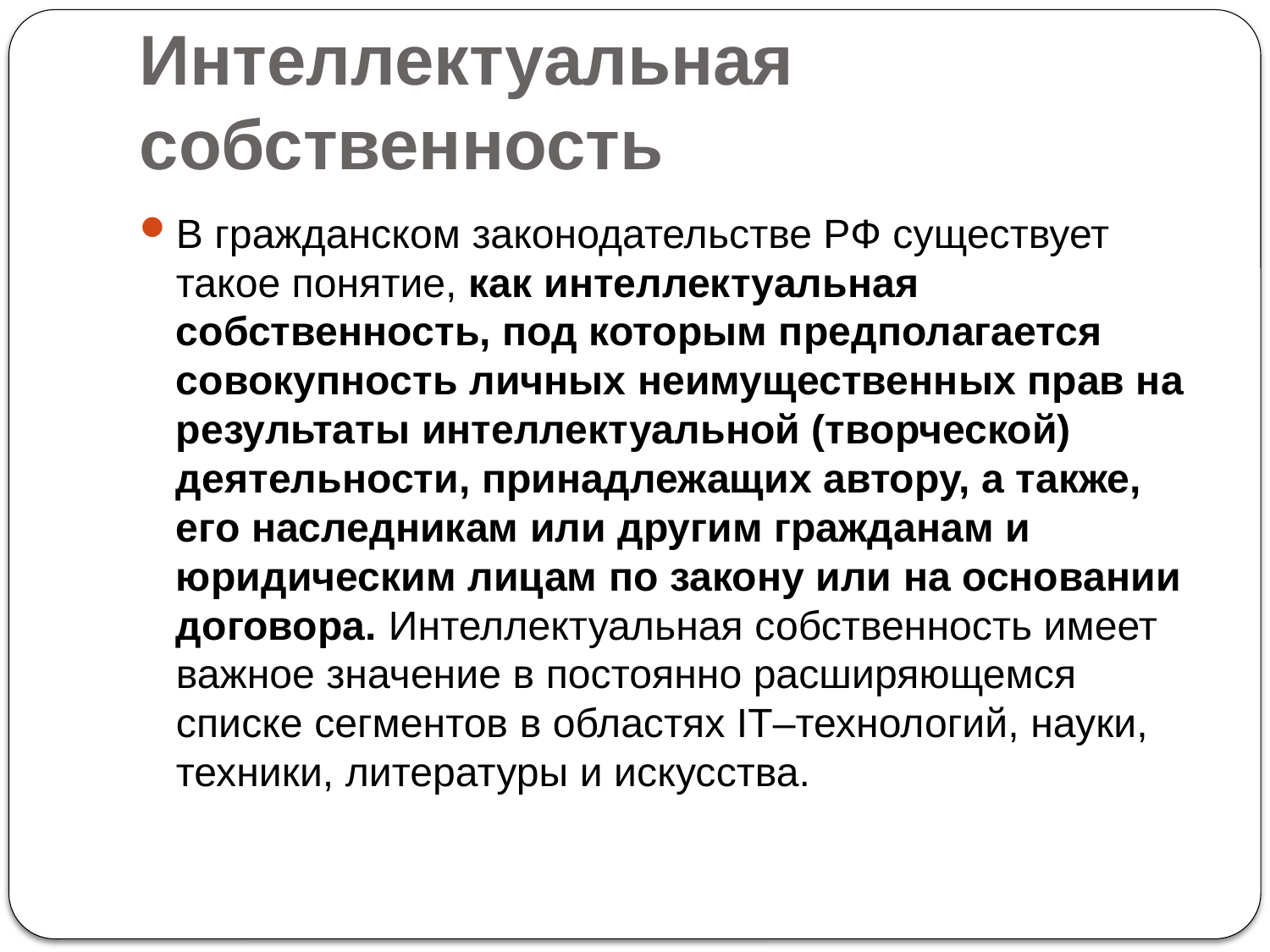

# Интеллектуальная собственность
В гражданском законодательстве РФ существует такое понятие, как интеллектуальная собственность, под которым предполагается совокупность личных неимущественных прав на результаты интеллектуальной (творческой) деятельности, принадлежащих автору, а также, его наследникам или другим гражданам и юридическим лицам по закону или на основании договора. Интеллектуальная собственность имеет важное значение в постоянно расширяющемся списке сегментов в областях IT–технологий, науки, техники, литературы и искусства.